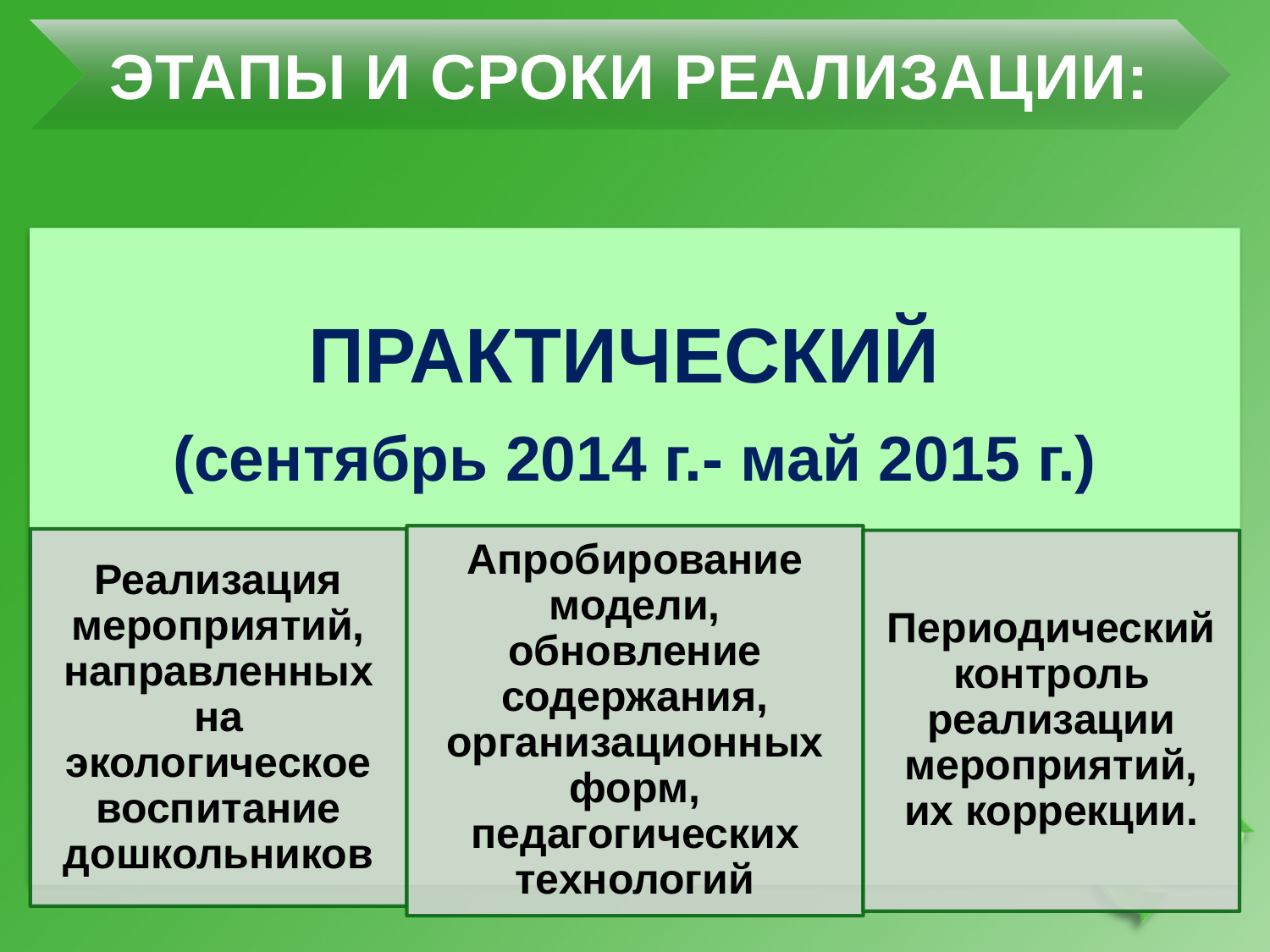

ЭТАПЫ И СРОКИ РЕАЛИЗАЦИИ:
ПРАКТИЧЕСКИЙ
(сентябрь 2014 г.- май 2015 г.)
Реализация мероприятий, направленных на экологическое воспитание дошкольников
Апробирование модели, обновление содержания, организационных форм, педагогических технологий
Периодический контроль реализации мероприятий, их коррекции.